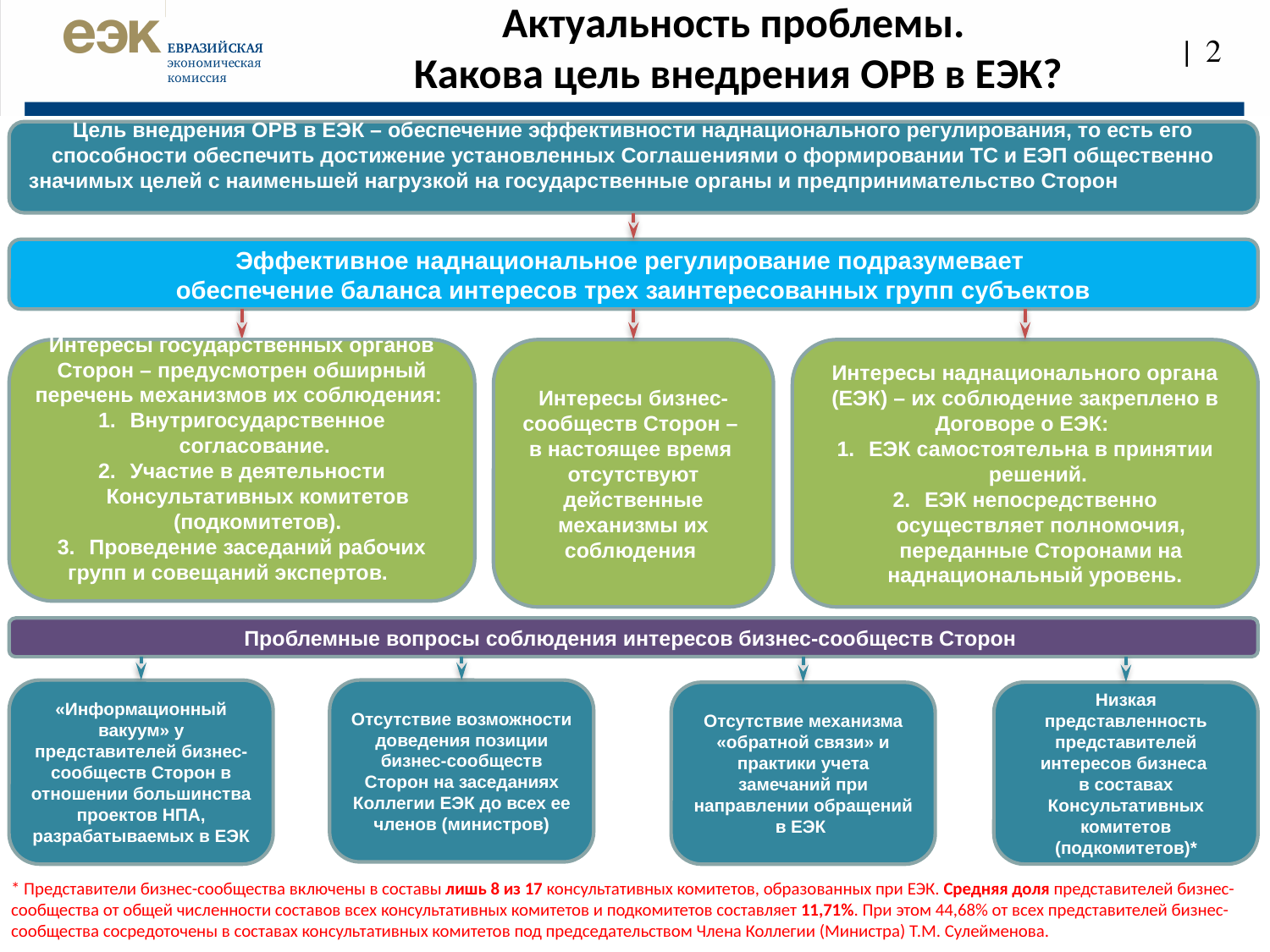

Актуальность проблемы.
Какова цель внедрения ОРВ в ЕЭК?
|  2
Цель внедрения ОРВ в ЕЭК – обеспечение эффективности наднационального регулирования, то есть его способности обеспечить достижение установленных Соглашениями о формировании ТС и ЕЭП общественно значимых целей с наименьшей нагрузкой на государственные органы и предпринимательство Сторон
Эффективное наднациональное регулирование подразумевает
обеспечение баланса интересов трех заинтересованных групп субъектов
Интересы государственных органов Сторон – предусмотрен обширный перечень механизмов их соблюдения:
Внутригосударственное согласование.
Участие в деятельности Консультативных комитетов (подкомитетов).
Проведение заседаний рабочих групп и совещаний экспертов.
Интересы наднационального органа (ЕЭК) – их соблюдение закреплено в Договоре о ЕЭК:
ЕЭК самостоятельна в принятии решений.
ЕЭК непосредственно осуществляет полномочия, переданные Сторонами на наднациональный уровень.
Интересы бизнес-сообществ Сторон –
в настоящее время
отсутствуют действенные механизмы их соблюдения

Проблемные вопросы соблюдения интересов бизнес-сообществ Сторон
«Информационный вакуум» у представителей бизнес-сообществ Сторон в отношении большинства проектов НПА, разрабатываемых в ЕЭК
Отсутствие возможности доведения позиции бизнес-сообществ Сторон на заседаниях Коллегии ЕЭК до всех ее членов (министров)
Низкая представленность представителей интересов бизнеса
в составах Консультативных комитетов (подкомитетов)*
Отсутствие механизма «обратной связи» и практики учета замечаний при направлении обращений в ЕЭК
* Представители бизнес-сообщества включены в составы лишь 8 из 17 консультативных комитетов, образованных при ЕЭК. Средняя доля представителей бизнес-сообщества от общей численности составов всех консультативных комитетов и подкомитетов составляет 11,71%. При этом 44,68% от всех представителей бизнес-сообщества сосредоточены в составах консультативных комитетов под председательством Члена Коллегии (Министра) Т.М. Сулейменова.